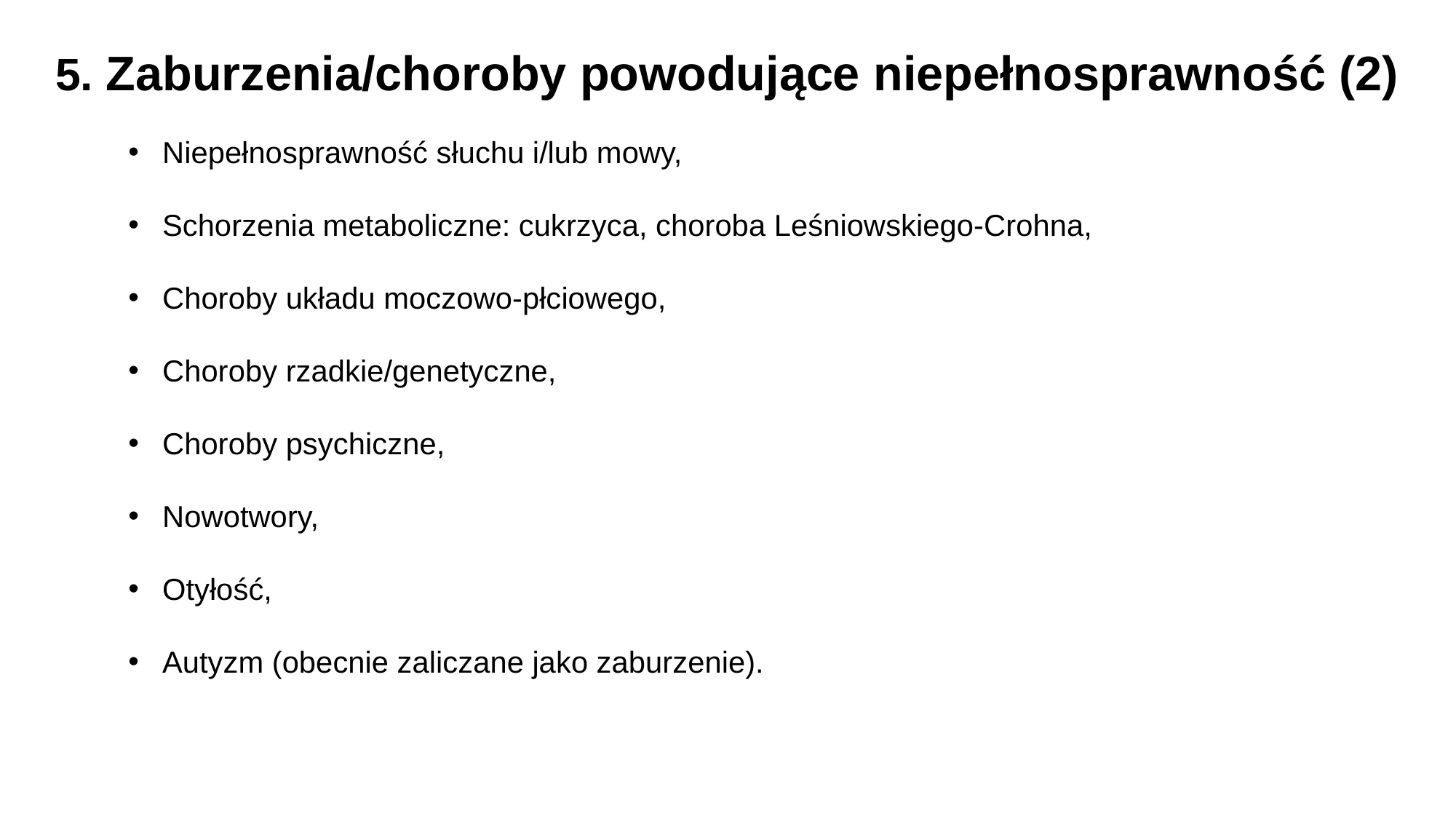

5. Zaburzenia/choroby powodujące niepełnosprawność (2)
Niepełnosprawność słuchu i/lub mowy,
Schorzenia metaboliczne: cukrzyca, choroba Leśniowskiego-Crohna,
Choroby układu moczowo-płciowego,
Choroby rzadkie/genetyczne,
Choroby psychiczne,
Nowotwory,
Otyłość,
Autyzm (obecnie zaliczane jako zaburzenie).